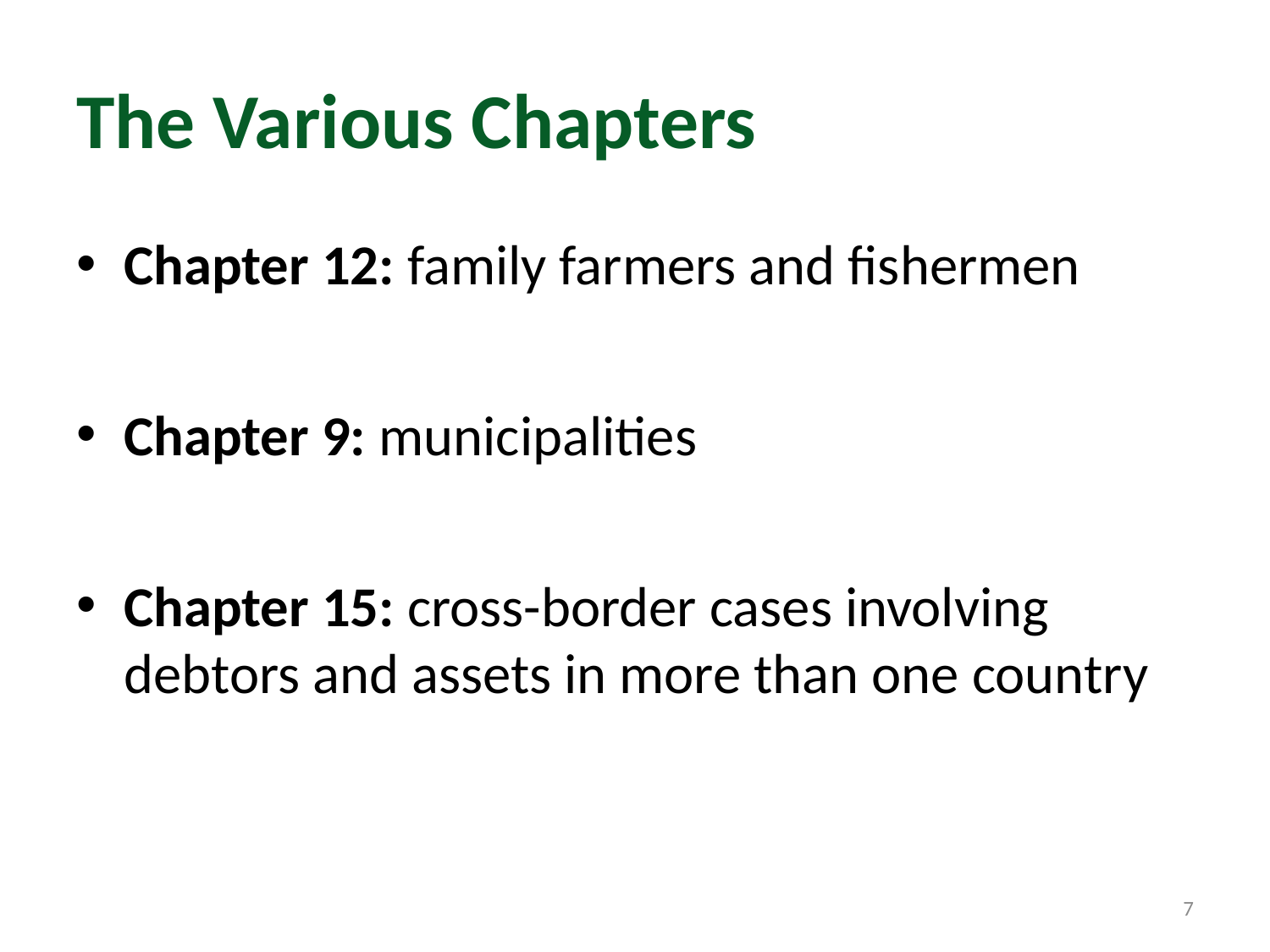

# The Various Chapters
Chapter 12: family farmers and fishermen
Chapter 9: municipalities
Chapter 15: cross-border cases involving debtors and assets in more than one country
7